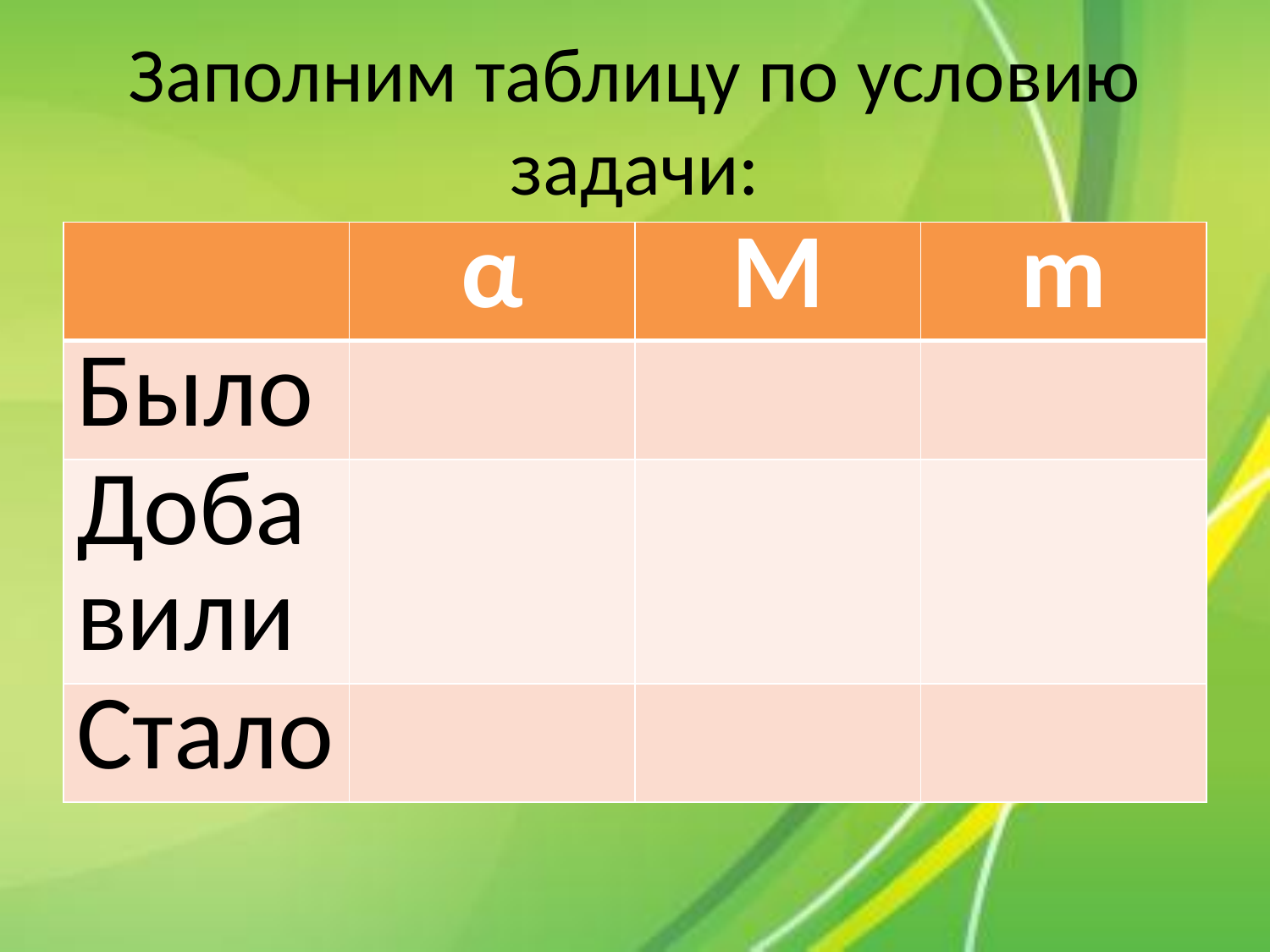

# Заполним таблицу по условию задачи:
|  | α | M | m |
| --- | --- | --- | --- |
| Было |  |  |  |
| Добавили |  |  |  |
| Стало |  |  |  |